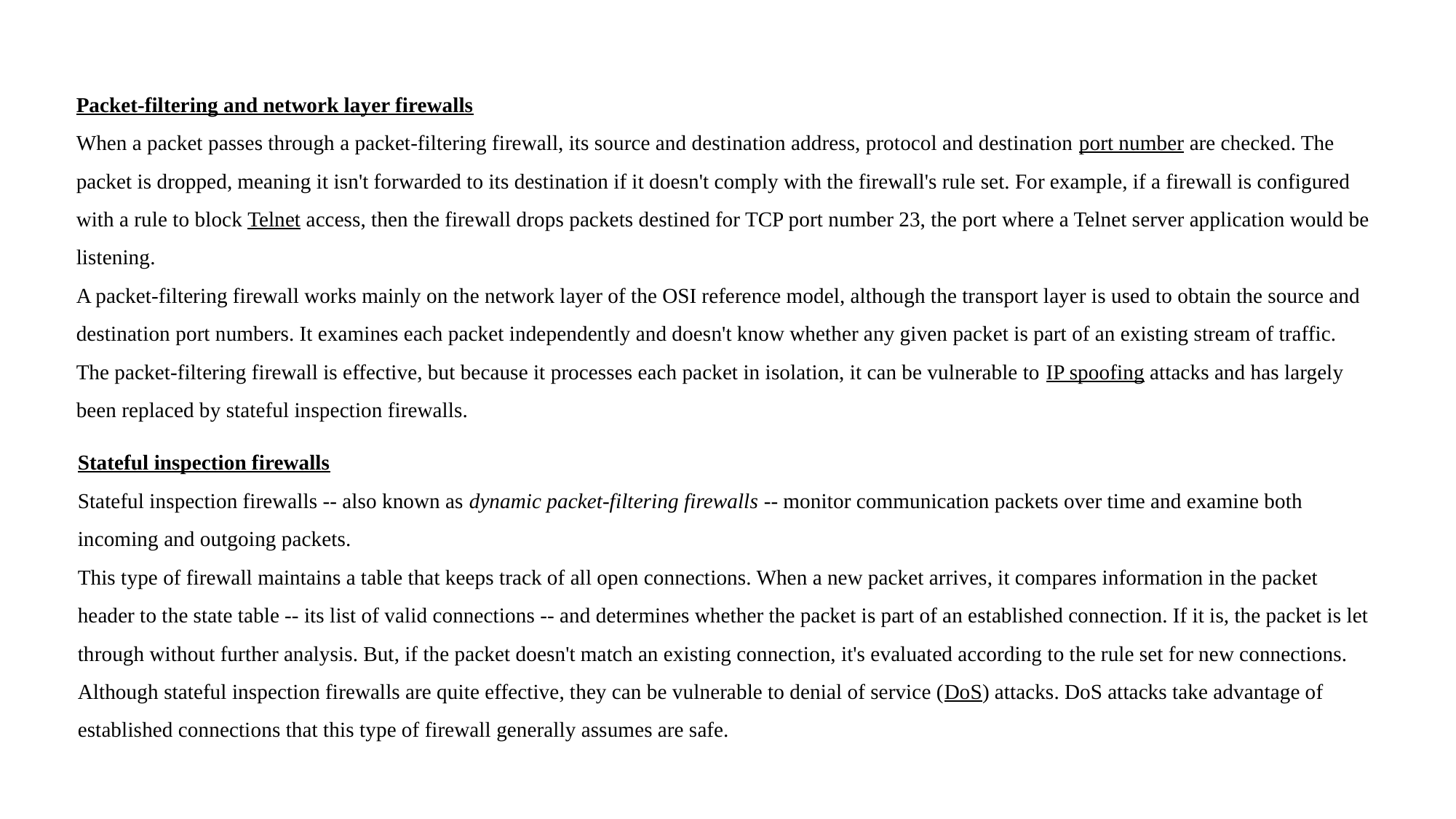

Packet-filtering and network layer firewalls
When a packet passes through a packet-filtering firewall, its source and destination address, protocol and destination port number are checked. The packet is dropped, meaning it isn't forwarded to its destination if it doesn't comply with the firewall's rule set. For example, if a firewall is configured with a rule to block Telnet access, then the firewall drops packets destined for TCP port number 23, the port where a Telnet server application would be listening.
A packet-filtering firewall works mainly on the network layer of the OSI reference model, although the transport layer is used to obtain the source and destination port numbers. It examines each packet independently and doesn't know whether any given packet is part of an existing stream of traffic.
The packet-filtering firewall is effective, but because it processes each packet in isolation, it can be vulnerable to IP spoofing attacks and has largely been replaced by stateful inspection firewalls.
Stateful inspection firewalls
Stateful inspection firewalls -- also known as dynamic packet-filtering firewalls -- monitor communication packets over time and examine both incoming and outgoing packets.
This type of firewall maintains a table that keeps track of all open connections. When a new packet arrives, it compares information in the packet header to the state table -- its list of valid connections -- and determines whether the packet is part of an established connection. If it is, the packet is let through without further analysis. But, if the packet doesn't match an existing connection, it's evaluated according to the rule set for new connections.
Although stateful inspection firewalls are quite effective, they can be vulnerable to denial of service (DoS) attacks. DoS attacks take advantage of established connections that this type of firewall generally assumes are safe.